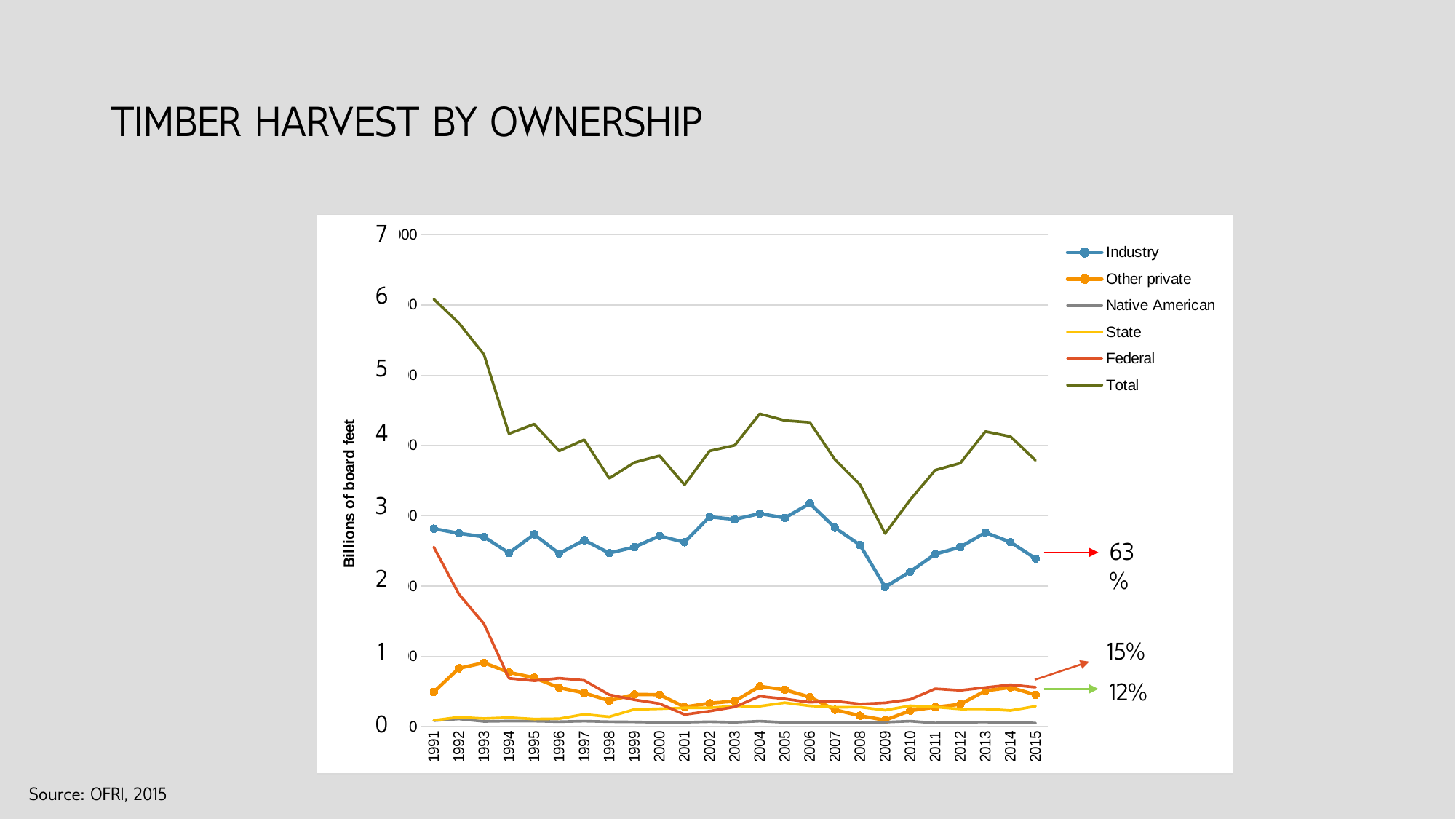

# TIMBER HARVEST BY OWNERSHIP

### Chart

| Category | Industry | Other private | Native American | State | Federal | Total |
|---|---|---|---|---|---|---|
| 1991 | 2817.0 | 494.0 | 87.0 | 91.0 | 2554.0 | 6080.0 |
| 1992 | 2751.0 | 830.0 | 111.0 | 135.0 | 1886.0 | 5742.0 |
| 1993 | 2700.0 | 909.0 | 75.0 | 116.0 | 1463.0 | 5294.0 |
| 1994 | 2471.0 | 773.0 | 80.0 | 130.0 | 688.0 | 4167.0 |
| 1995 | 2736.0 | 696.0 | 79.0 | 109.0 | 654.0 | 4304.0 |
| 1996 | 2463.0 | 555.0 | 71.0 | 114.0 | 690.0 | 3922.0 |
| 1997 | 2653.0 | 480.0 | 79.0 | 176.0 | 659.0 | 4081.0 |
| 1998 | 2470.0 | 370.0 | 71.0 | 141.0 | 455.0 | 3532.0 |
| 1999 | 2555.0 | 459.0 | 68.0 | 246.0 | 383.0 | 3759.0 |
| 2000 | 2712.0 | 455.0 | 62.0 | 255.0 | 328.0 | 3854.0 |
| 2001 | 2624.0 | 281.0 | 63.0 | 268.0 | 173.0 | 3440.0 |
| 2002 | 2985.0 | 333.0 | 71.0 | 269.0 | 221.0 | 3922.0 |
| 2003 | 2949.0 | 364.0 | 63.0 | 293.0 | 281.0 | 4002.0 |
| 2004 | 3032.0 | 574.0 | 79.0 | 291.0 | 433.0 | 4451.0 |
| 2005 | 2970.0 | 525.0 | 61.0 | 341.0 | 396.0 | 4355.0 |
| 2006 | 3174.0 | 422.0 | 56.0 | 296.0 | 347.0 | 4328.0 |
| 2007 | 2830.0 | 240.0 | 61.0 | 276.0 | 364.0 | 3799.0 |
| 2008 | 2583.0 | 156.0 | 58.0 | 278.0 | 323.0 | 3441.0 |
| 2009 | 1986.0 | 93.0 | 65.0 | 235.0 | 339.0 | 2748.0 |
| 2010 | 2205.0 | 228.0 | 79.0 | 297.0 | 387.0 | 3227.0 |
| 2011 | 2455.0 | 278.0 | 52.0 | 280.0 | 539.0 | 3649.0 |
| 2012 | 2555.0 | 318.0 | 63.0 | 251.0 | 517.0 | 3749.0 |
| 2013 | 2762.0 | 511.0 | 66.0 | 252.0 | 557.0 | 4199.0 |
| 2014 | 2625.0 | 558.0 | 57.0 | 230.0 | 596.0 | 4126.0 |
| 2015 | 2391.0 | 454.0 | 52.0 | 290.0 | 561.0 | 3788.0 |
7

6

5

4

3

2

1

0

63%
15%
12%
Source: OFRI, 2015